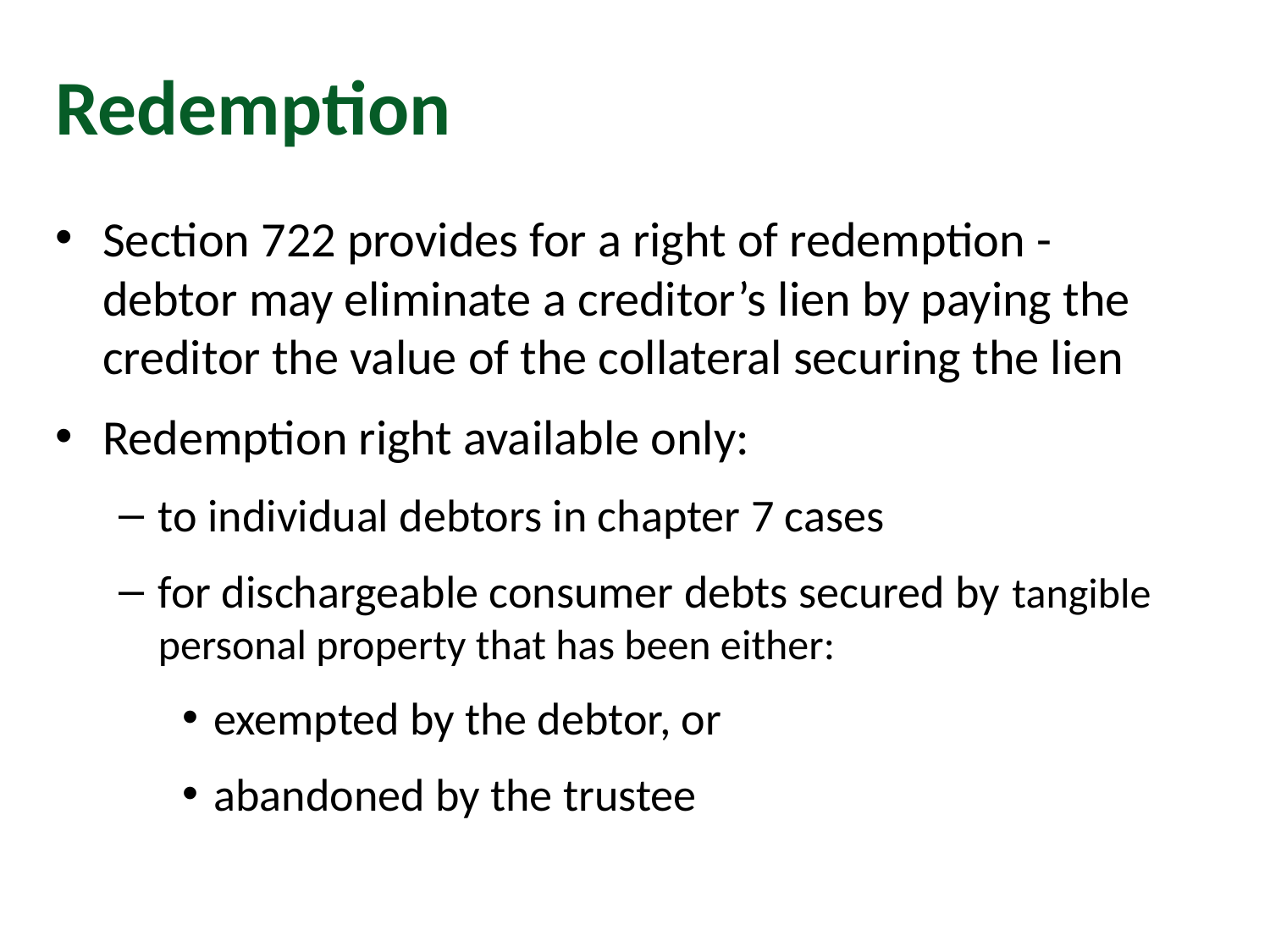

# Redemption
Section 722 provides for a right of redemption - debtor may eliminate a creditor’s lien by paying the creditor the value of the collateral securing the lien
Redemption right available only:
to individual debtors in chapter 7 cases
for dischargeable consumer debts secured by tangible personal property that has been either:
exempted by the debtor, or
abandoned by the trustee